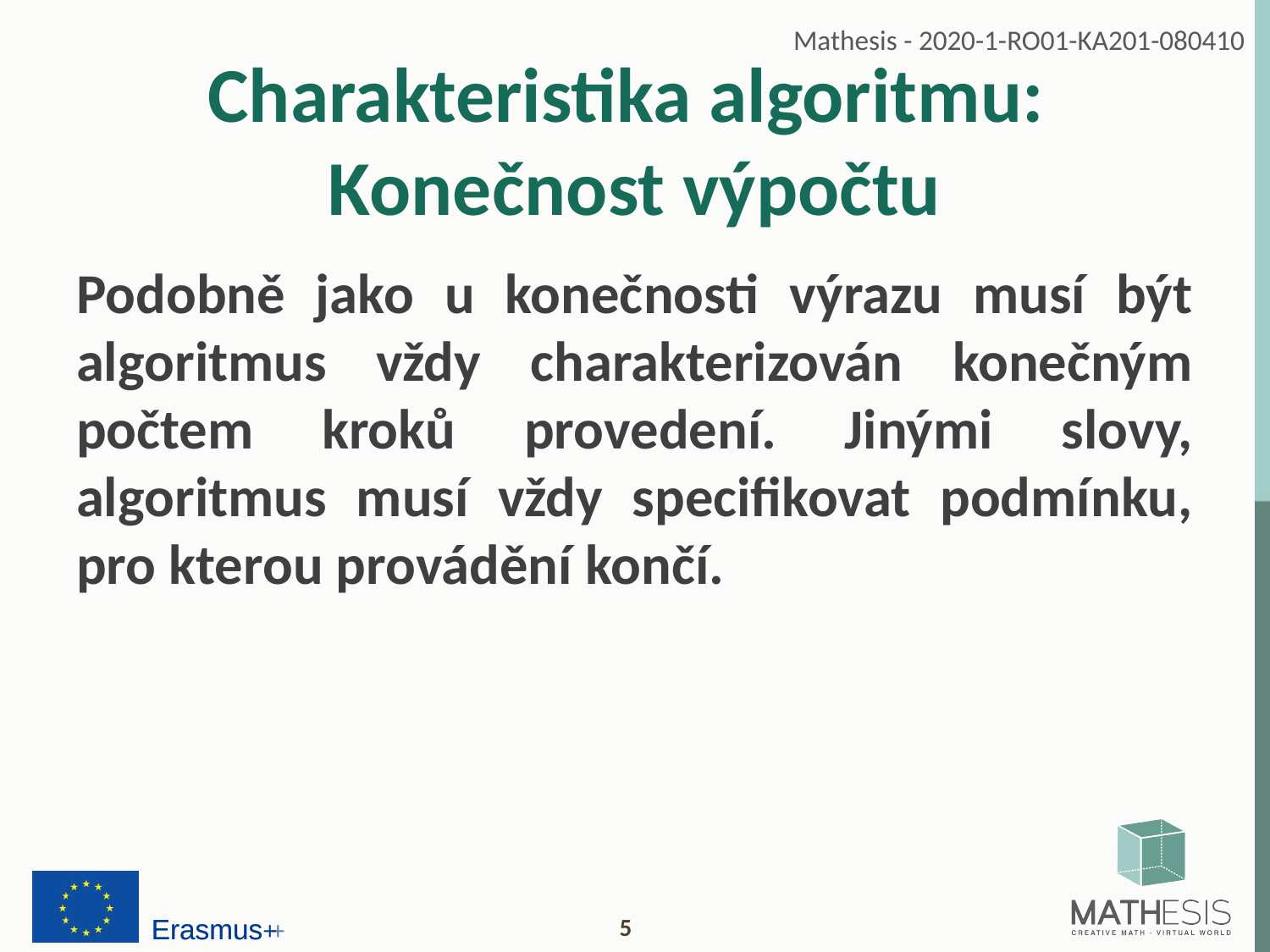

# Charakteristika algoritmu: Konečnost výpočtu
Podobně jako u konečnosti výrazu musí být algoritmus vždy charakterizován konečným počtem kroků provedení. Jinými slovy, algoritmus musí vždy specifikovat podmínku, pro kterou provádění končí.